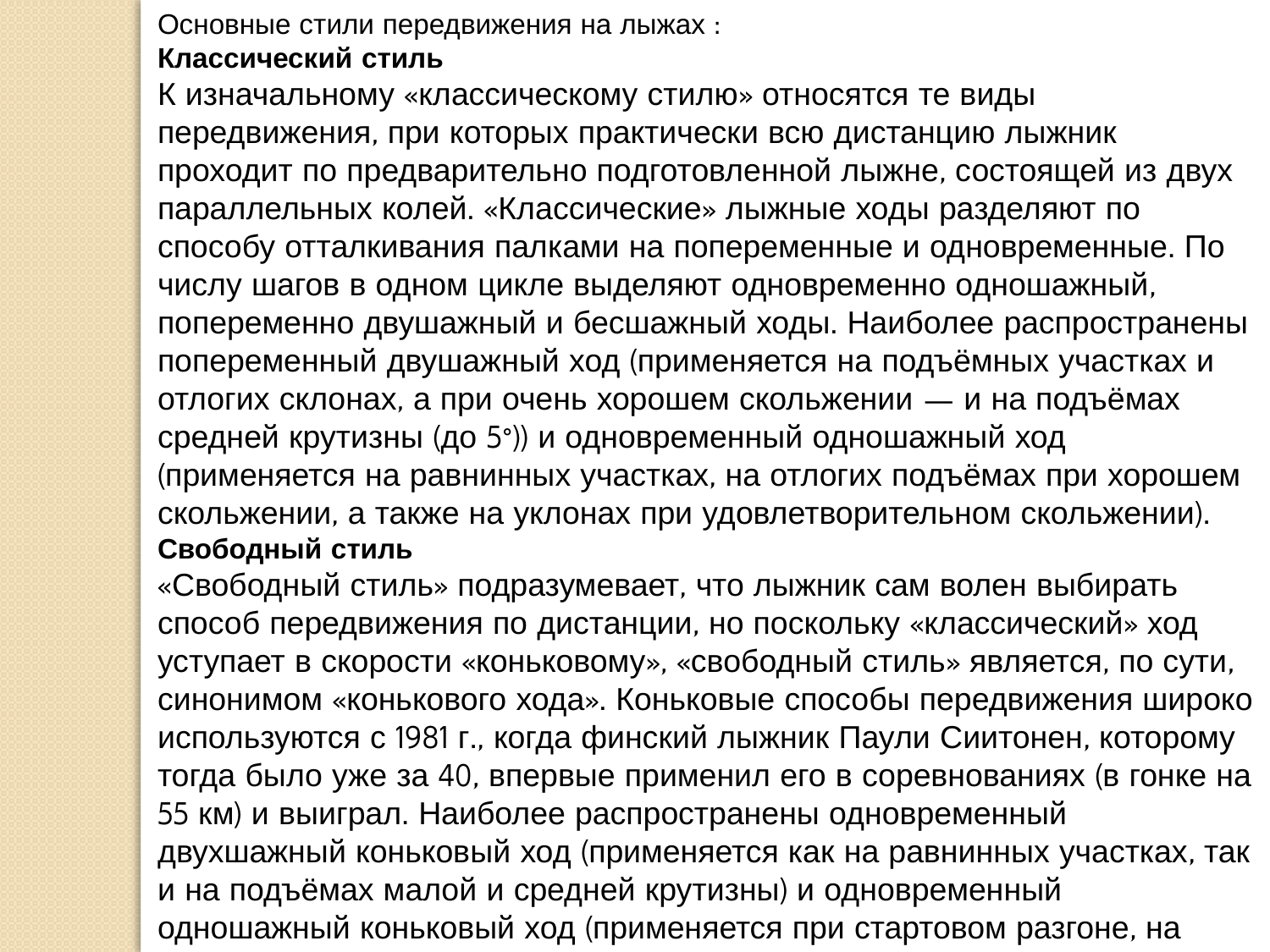

Основные стили передвижения на лыжах :
Классический стиль
К изначальному «классическому стилю» относятся те виды передвижения, при которых практически всю дистанцию лыжник проходит по предварительно подготовленной лыжне, состоящей из двух параллельных колей. «Классические» лыжные ходы разделяют по способу отталкивания палками на попеременные и одновременные. По числу шагов в одном цикле выделяют одновременно одношажный, попеременно двушажный и бесшажный ходы. Наиболее распространены попеременный двушажный ход (применяется на подъёмных участках и отлогих склонах, а при очень хорошем скольжении — и на подъёмах средней крутизны (до 5°)) и одновременный одношажный ход (применяется на равнинных участках, на отлогих подъёмах при хорошем скольжении, а также на уклонах при удовлетворительном скольжении).
Свободный стиль
«Свободный стиль» подразумевает, что лыжник сам волен выбирать способ передвижения по дистанции, но поскольку «классический» ход уступает в скорости «коньковому», «свободный стиль» является, по сути, синонимом «конькового хода». Коньковые способы передвижения широко используются с 1981 г., когда финский лыжник Паули Сиитонен, которому тогда было уже за 40, впервые применил его в соревнованиях (в гонке на 55 км) и выиграл. Наиболее распространены одновременный двухшажный коньковый ход (применяется как на равнинных участках, так и на подъёмах малой и средней крутизны) и одновременный одношажный коньковый ход (применяется при стартовом разгоне, на любых равнинах и пологих участках дистанции, а также на подъёмах до 10-12°).